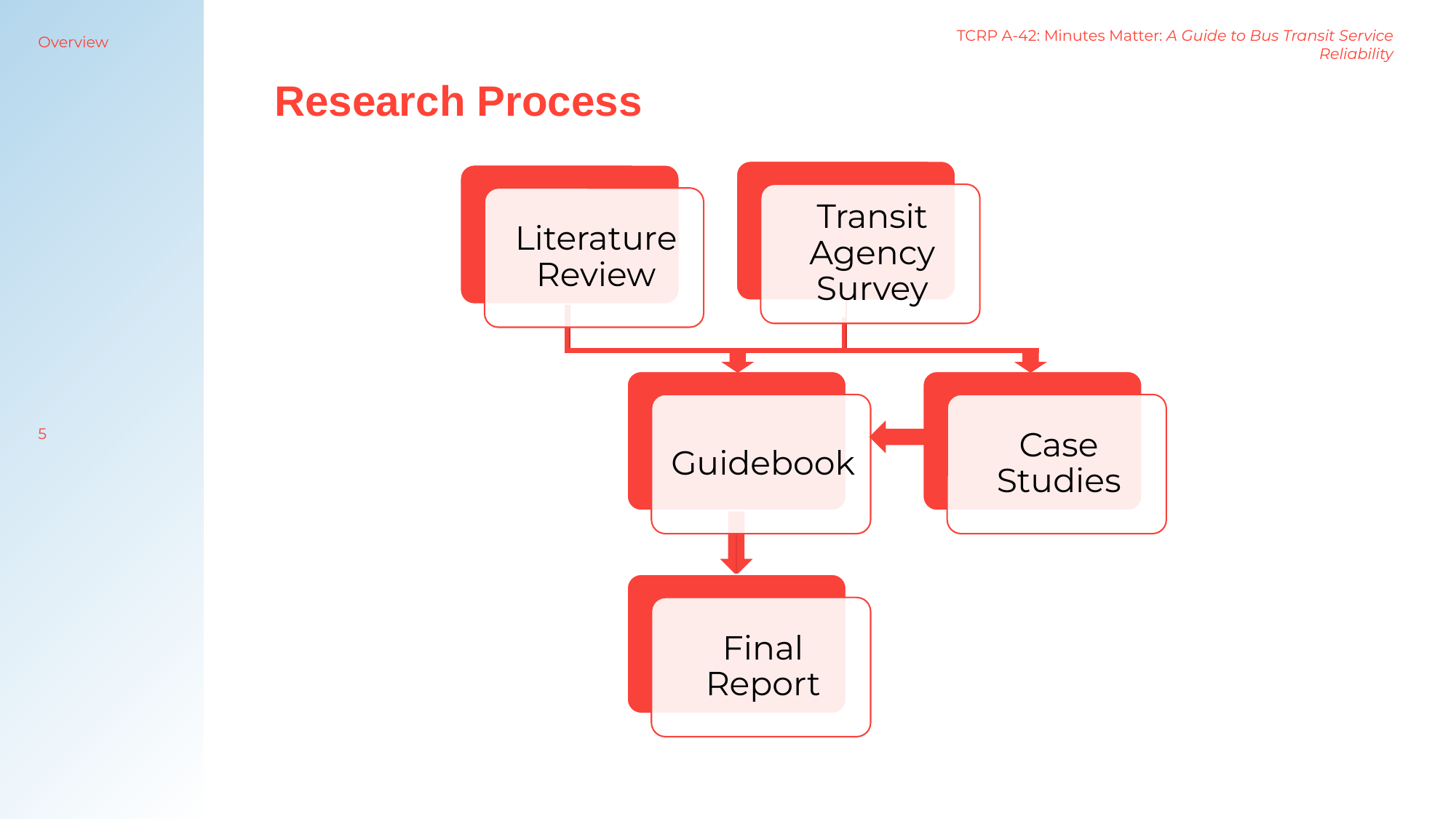

TCRP A-42: Minutes Matter: A Guide to Bus Transit Service Reliability
Overview
Research Process
Literature Review
Guidebook
Final Report
Transit Agency Survey
Case Studies

5